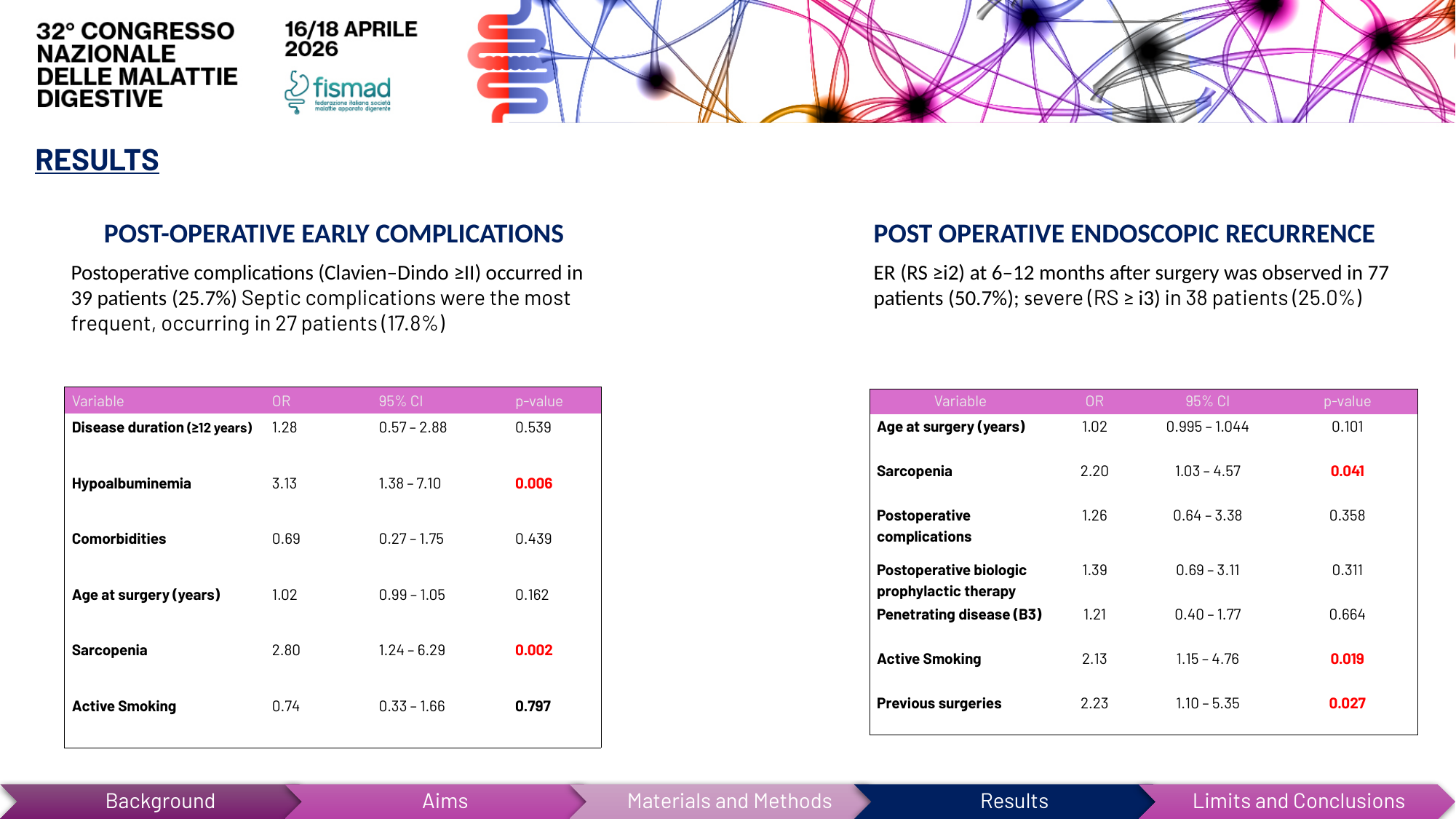

RESULTS
POST-OPERATIVE EARLY COMPLICATIONS
POST OPERATIVE ENDOSCOPIC RECURRENCE
Postoperative complications (Clavien–Dindo ≥II) occurred in 39 patients (25.7%) Septic complications were the most frequent, occurring in 27 patients (17.8%)
ER (RS ≥i2) at 6–12 months after surgery was observed in 77 patients (50.7%); severe (RS ≥ i3) in 38 patients (25.0%)
| Variable | OR | 95% CI | p-value |
| --- | --- | --- | --- |
| Disease duration (≥12 years) | 1.28 | 0.57 – 2.88 | 0.539 |
| Hypoalbuminemia | 3.13 | 1.38 – 7.10 | 0.006 |
| Comorbidities | 0.69 | 0.27 – 1.75 | 0.439 |
| Age at surgery (years) | 1.02 | 0.99 – 1.05 | 0.162 |
| Sarcopenia | 2.80 | 1.24 – 6.29 | 0.002 |
| Active Smoking | 0.74 | 0.33 – 1.66 | 0.797 |
| Variable | OR | 95% CI | p-value |
| --- | --- | --- | --- |
| Age at surgery (years) | 1.02 | 0.995 – 1.044 | 0.101 |
| Sarcopenia | 2.20 | 1.03 – 4.57 | 0.041 |
| Postoperative complications | 1.26 | 0.64 – 3.38 | 0.358 |
| Postoperative biologic prophylactic therapy | 1.39 | 0.69 – 3.11 | 0.311 |
| Penetrating disease (B3) | 1.21 | 0.40 – 1.77 | 0.664 |
| Active Smoking | 2.13 | 1.15 – 4.76 | 0.019 |
| Previous surgeries | 2.23 | 1.10 – 5.35 | 0.027 |
Background
Aims
Materials and Methods
Results
Limits and Conclusions